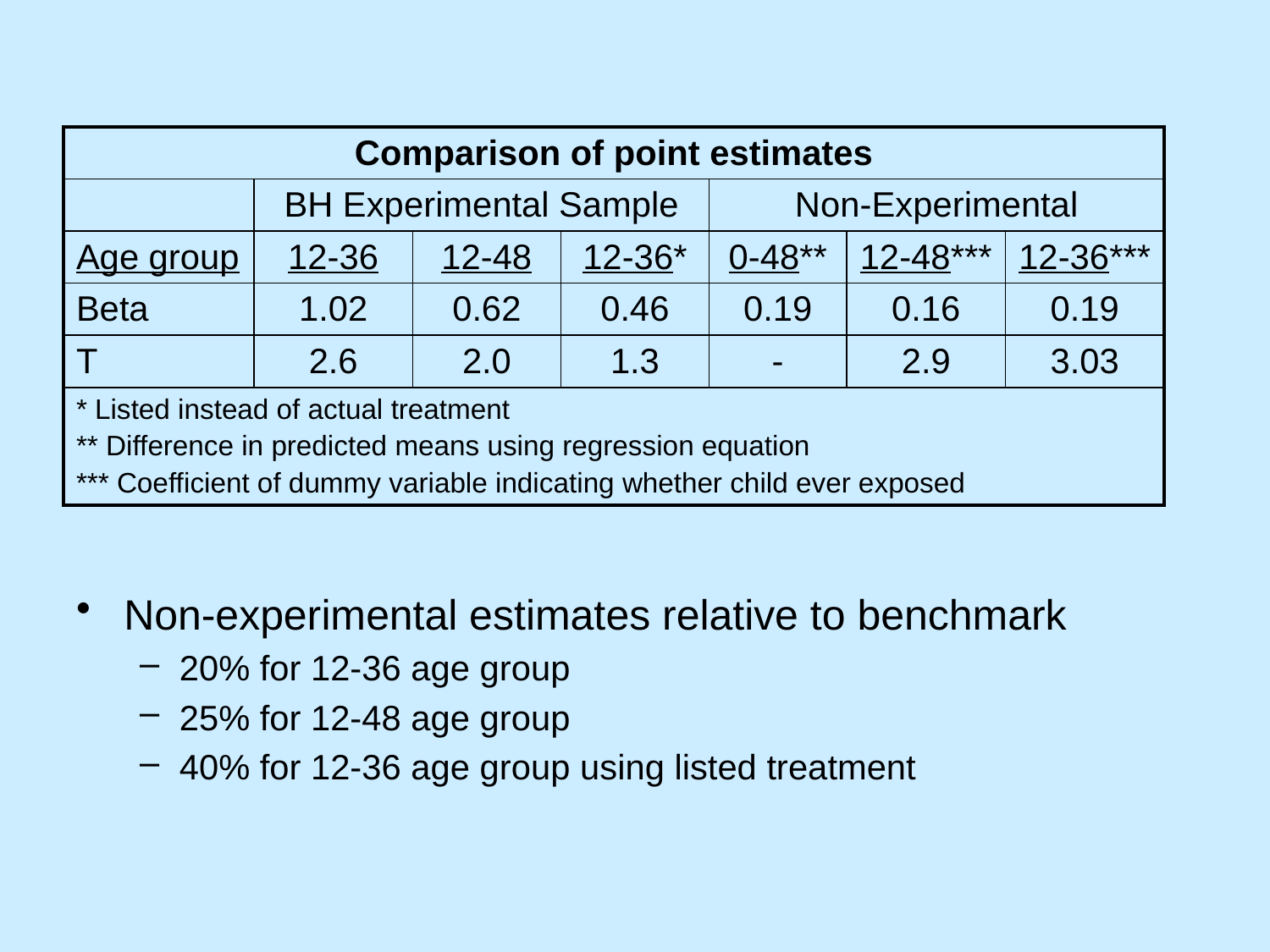

| Comparison of point estimates |  |  |  |  |  |  |
| --- | --- | --- | --- | --- | --- | --- |
|  | BH Experimental Sample |  |  | Non-Experimental |  |  |
| Age group | 12-36 | 12-48 | 12-36\* | 0-48\*\* | 12-48\*\*\* | 12-36\*\*\* |
| Beta | 1.02 | 0.62 | 0.46 | 0.19 | 0.16 | 0.19 |
| T | 2.6 | 2.0 | 1.3 | - | 2.9 | 3.03 |
| \* Listed instead of actual treatment \*\* Difference in predicted means using regression equation \*\*\* Coefficient of dummy variable indicating whether child ever exposed |  |  |  |  |  |  |
Non-experimental estimates relative to benchmark
20% for 12-36 age group
25% for 12-48 age group
40% for 12-36 age group using listed treatment